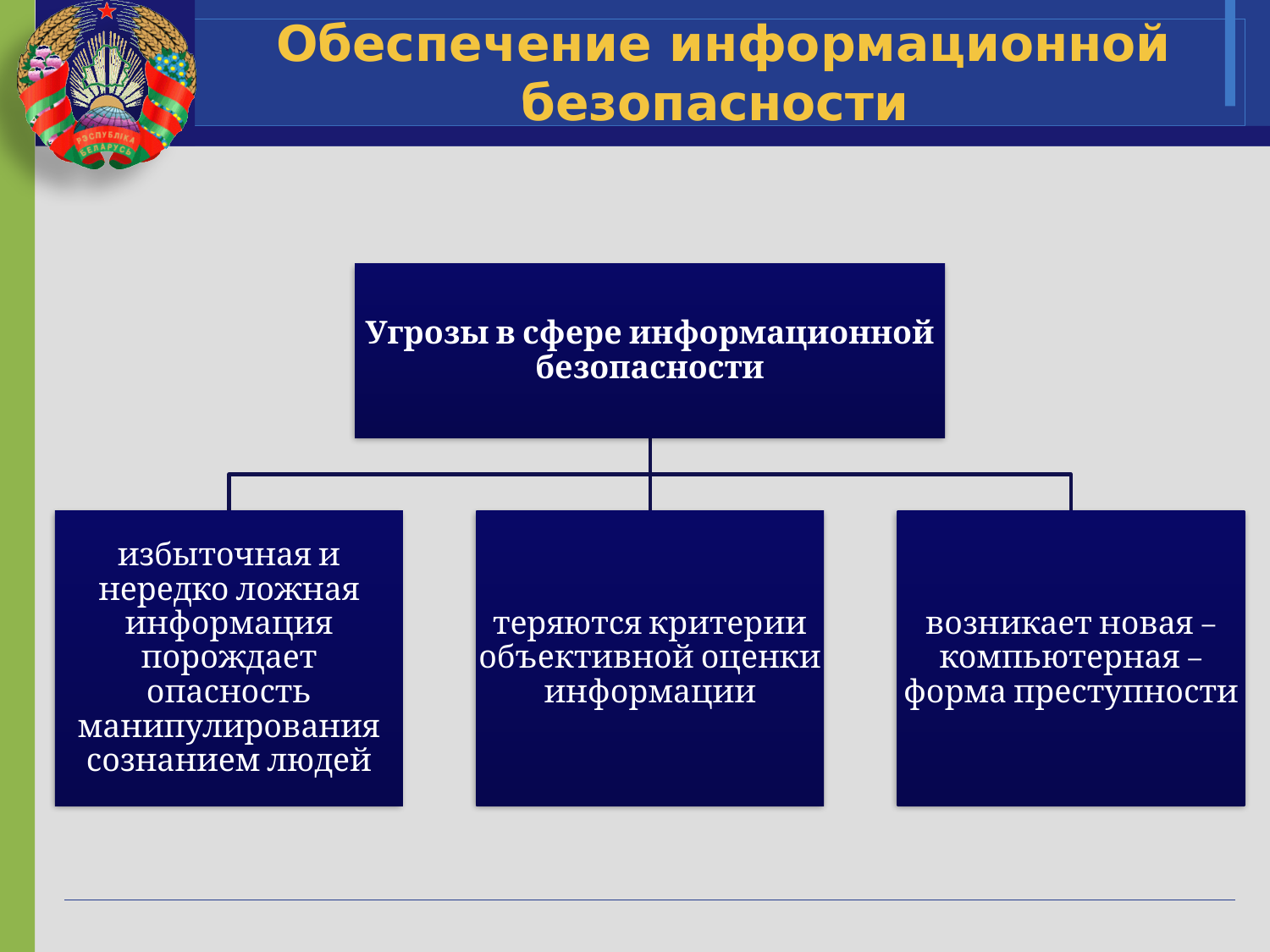

# Обеспечение информационной безопасности
Угрозы в сфере информационной безопасности
избыточная и нередко ложная информация порождает опасность манипулирования сознанием людей
теряются критерии объективной оценки информации
возникает новая – компьютерная – форма преступности